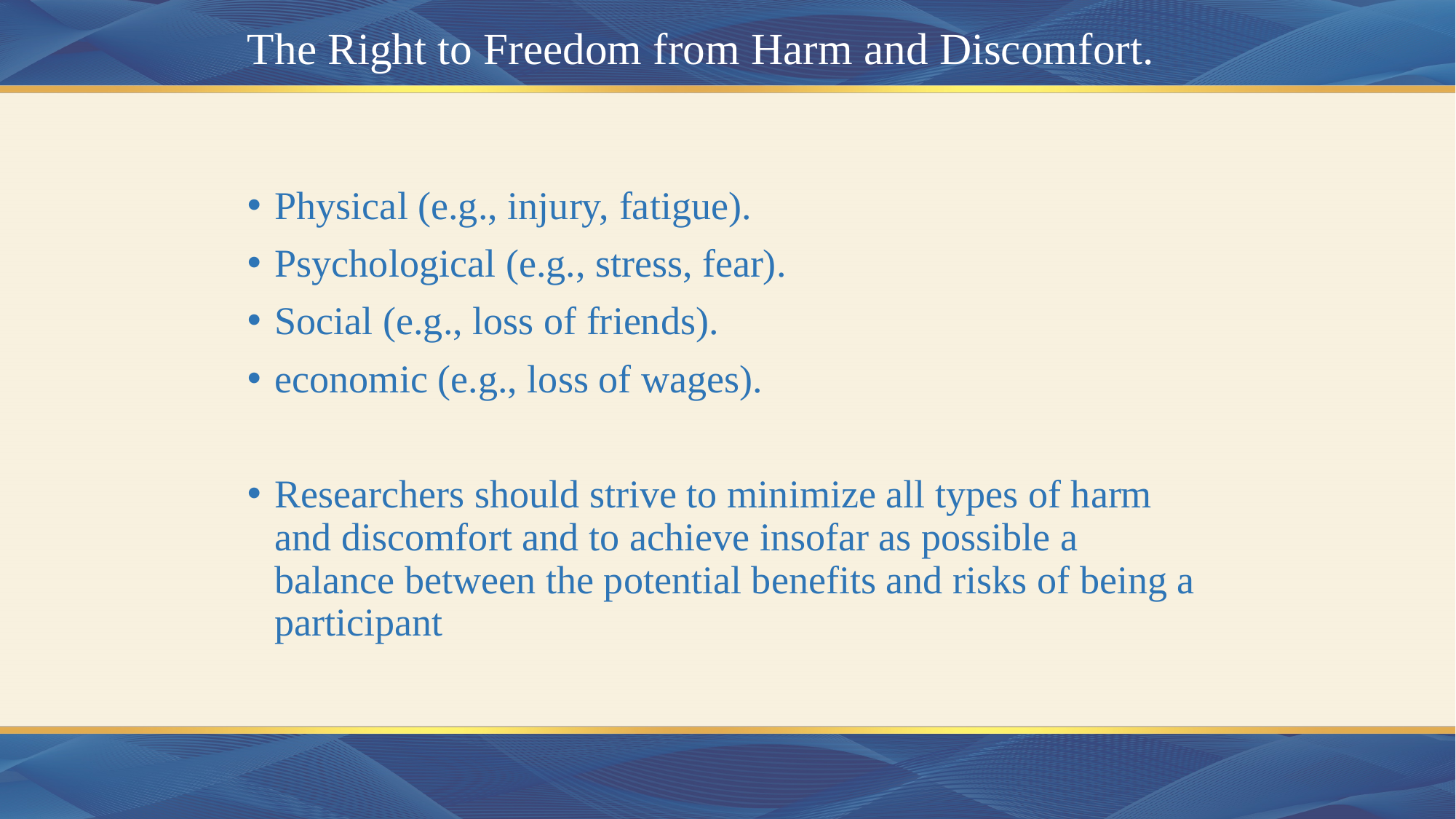

# The Right to Freedom from Harm and Discomfort.
Physical (e.g., injury, fatigue).
Psychological (e.g., stress, fear).
Social (e.g., loss of friends).
economic (e.g., loss of wages).

Researchers should strive to minimize all types of harm and discomfort and to achieve insofar as possible a balance between the potential benefits and risks of being a participant